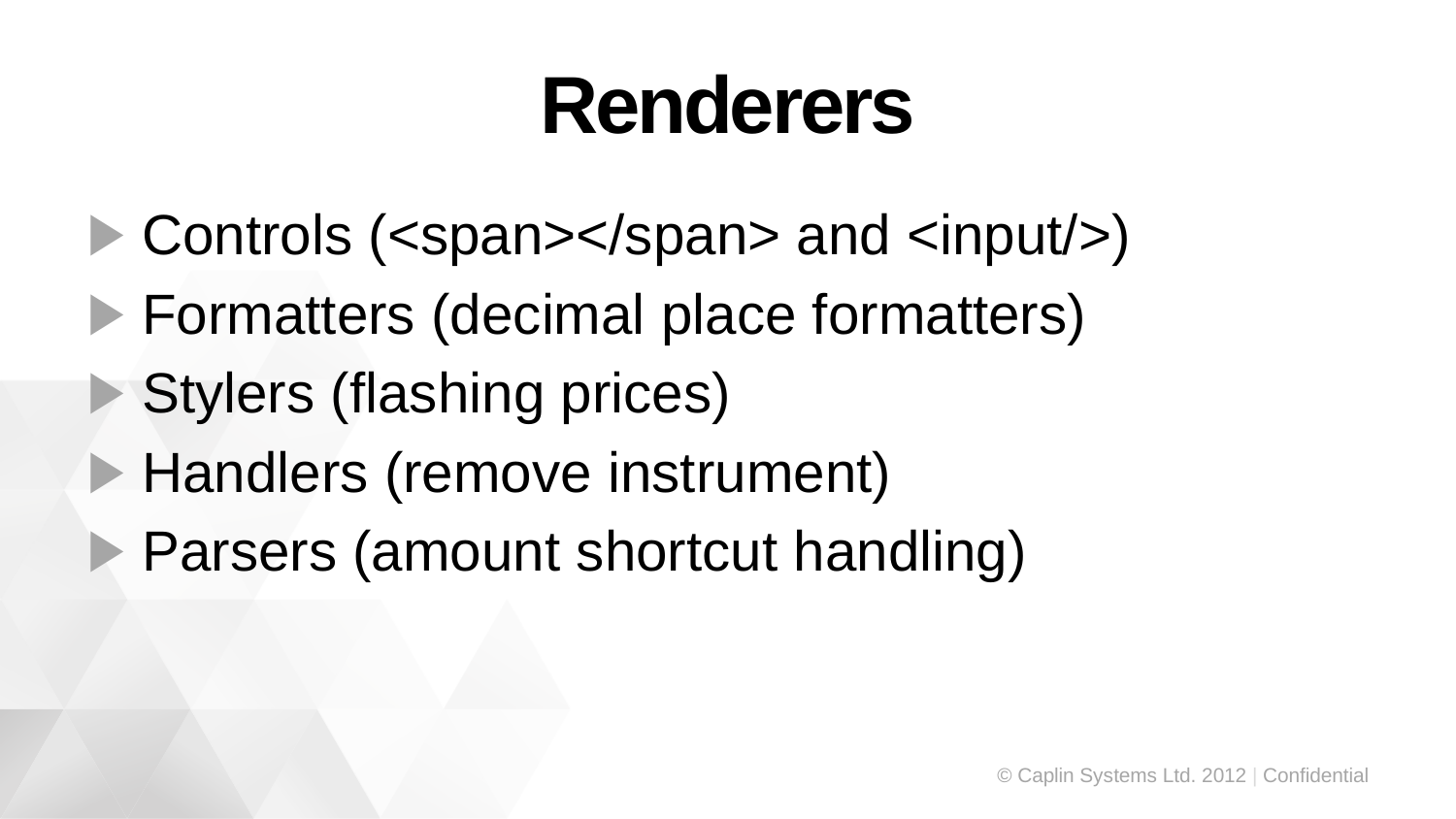

# Renderers
Controls (<span></span> and <input/>)
Formatters (decimal place formatters)
Stylers (flashing prices)
Handlers (remove instrument)
Parsers (amount shortcut handling)